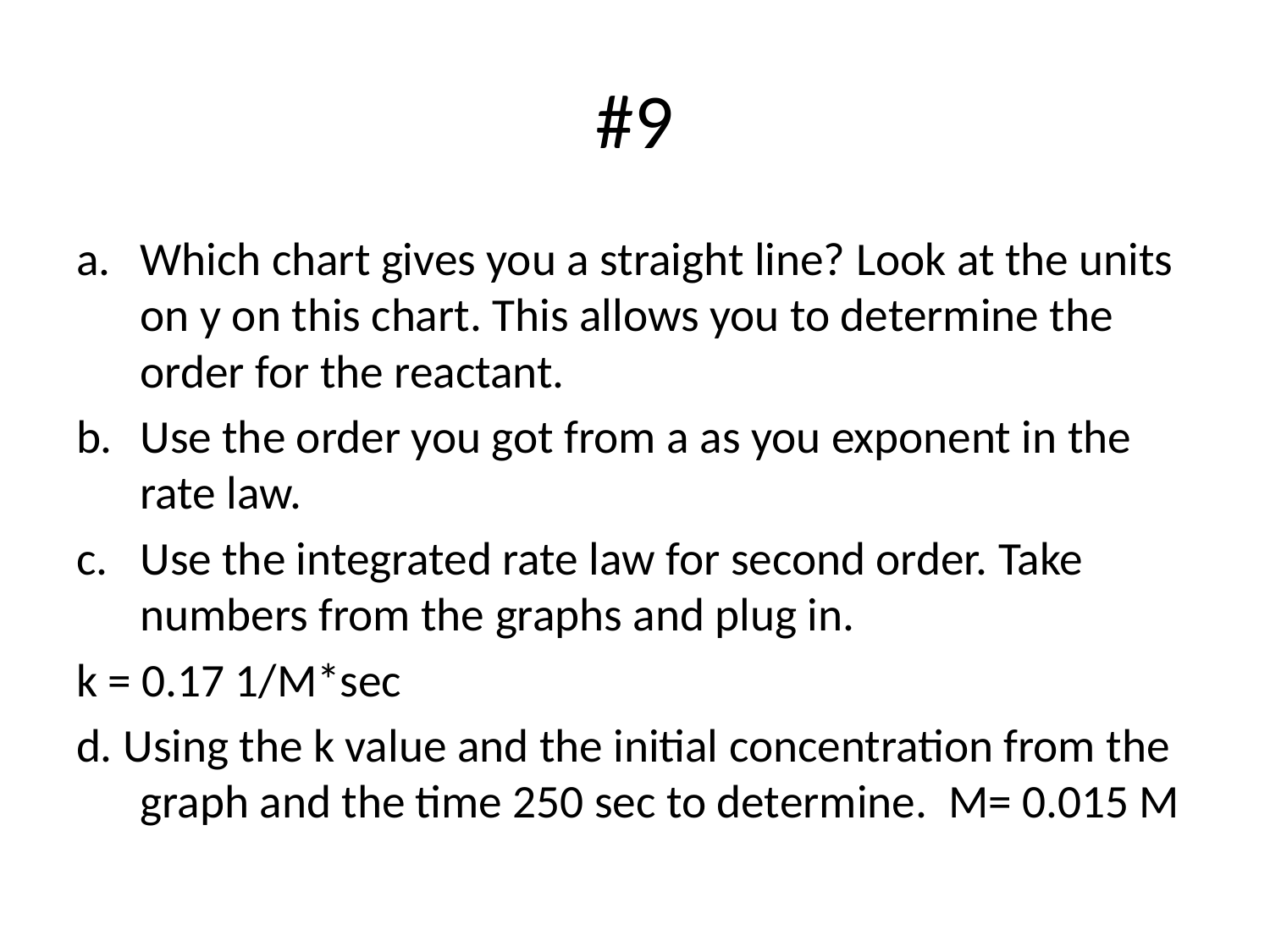

# #9
Which chart gives you a straight line? Look at the units on y on this chart. This allows you to determine the order for the reactant.
Use the order you got from a as you exponent in the rate law.
Use the integrated rate law for second order. Take numbers from the graphs and plug in.
k = 0.17 1/M*sec
d. Using the k value and the initial concentration from the graph and the time 250 sec to determine.  M= 0.015 M